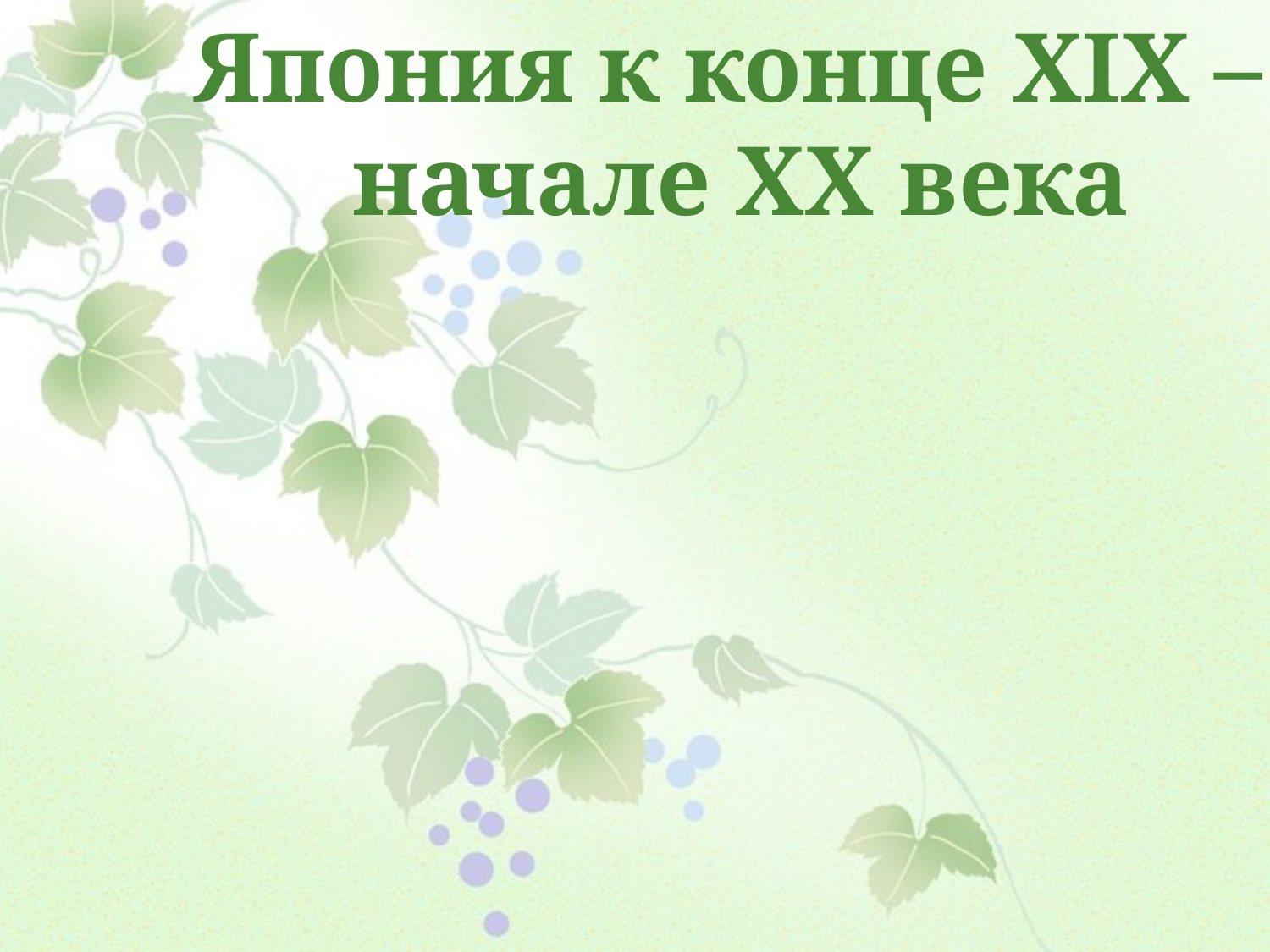

Япония к конце XIX –
начале XX века